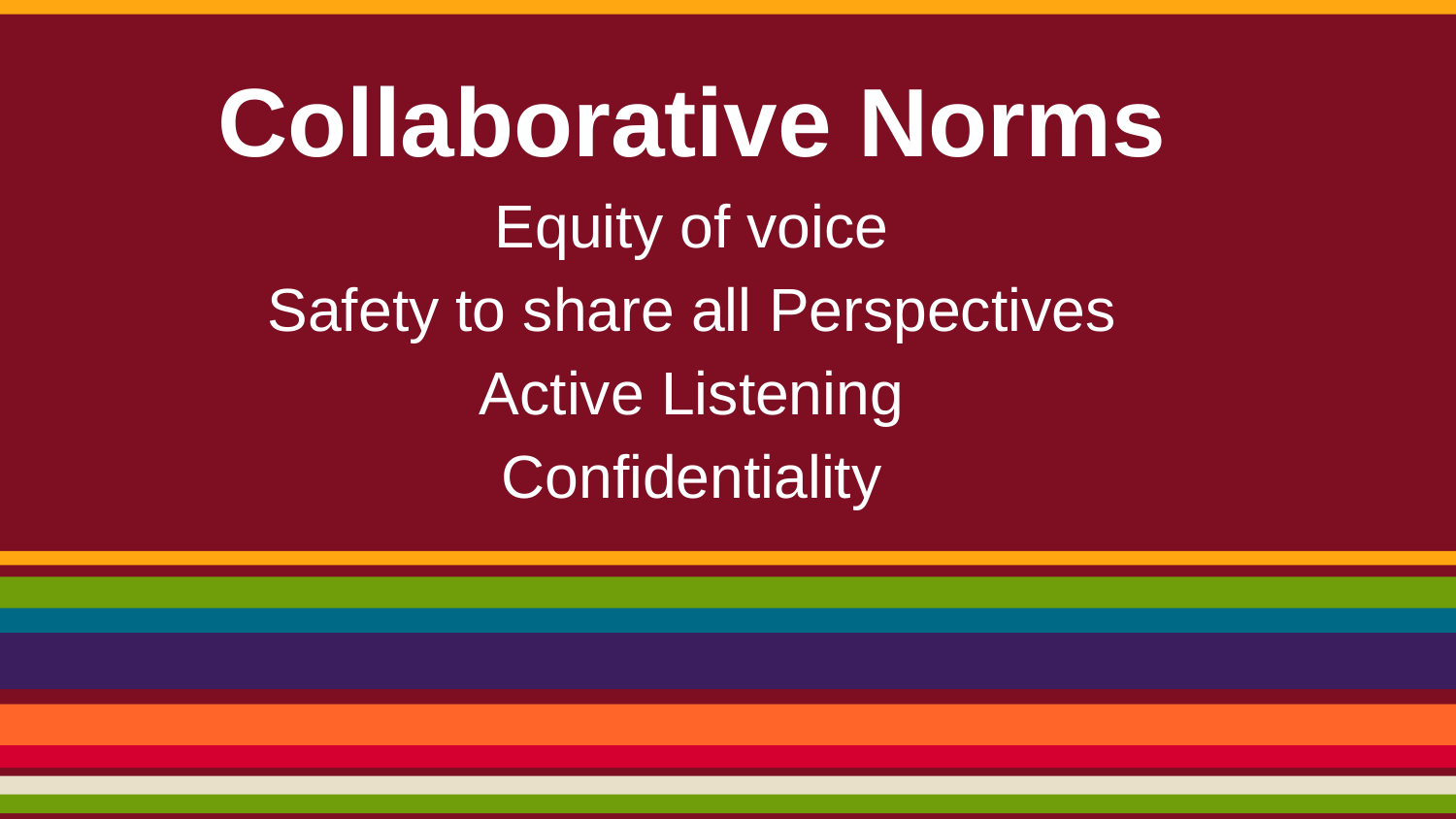

Collaborative Norms
Equity of voice
Safety to share all Perspectives
Active Listening
Confidentiality